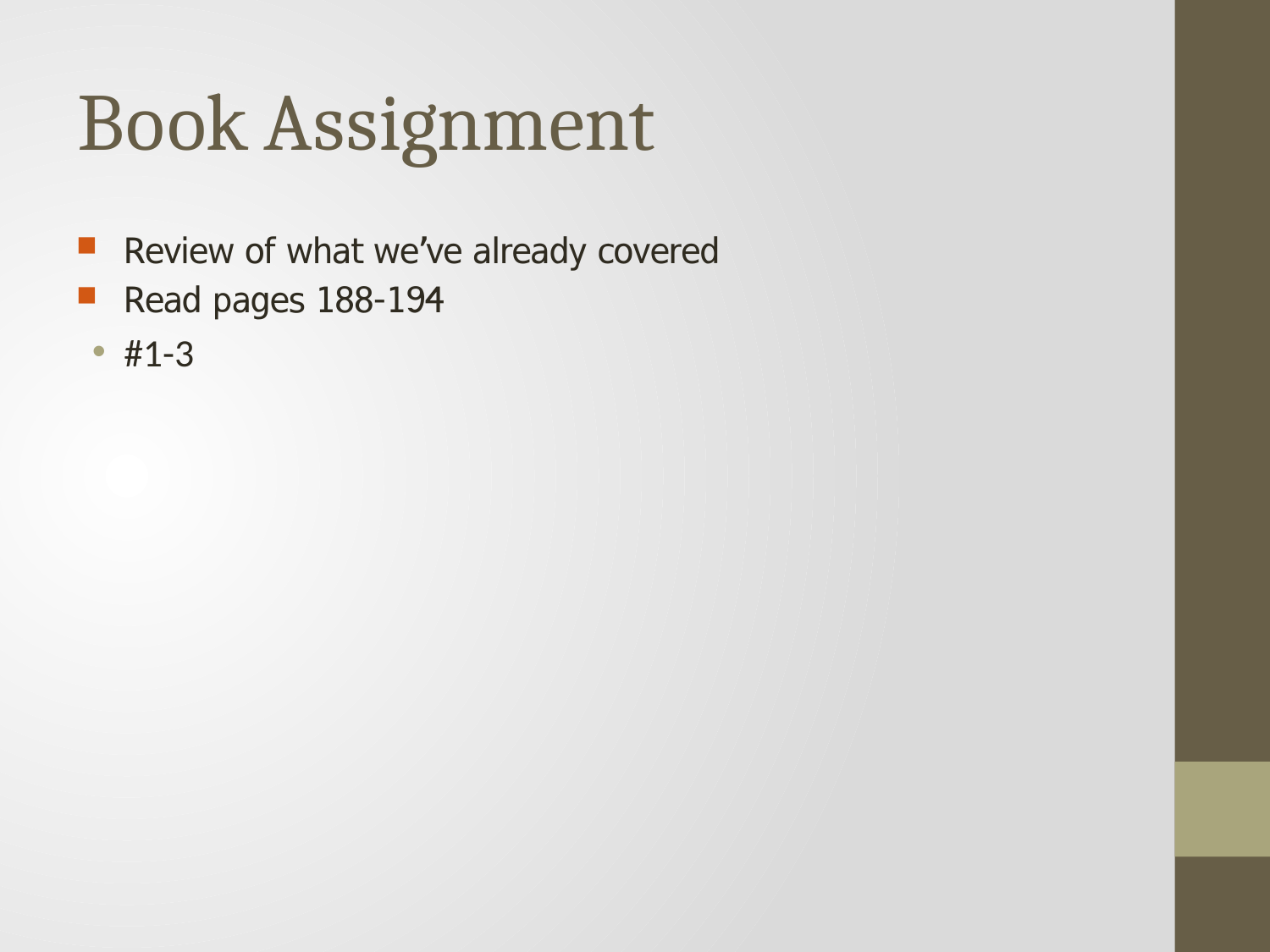

# Book Assignment
Review of what we’ve already covered
Read pages 188-194
#1-3